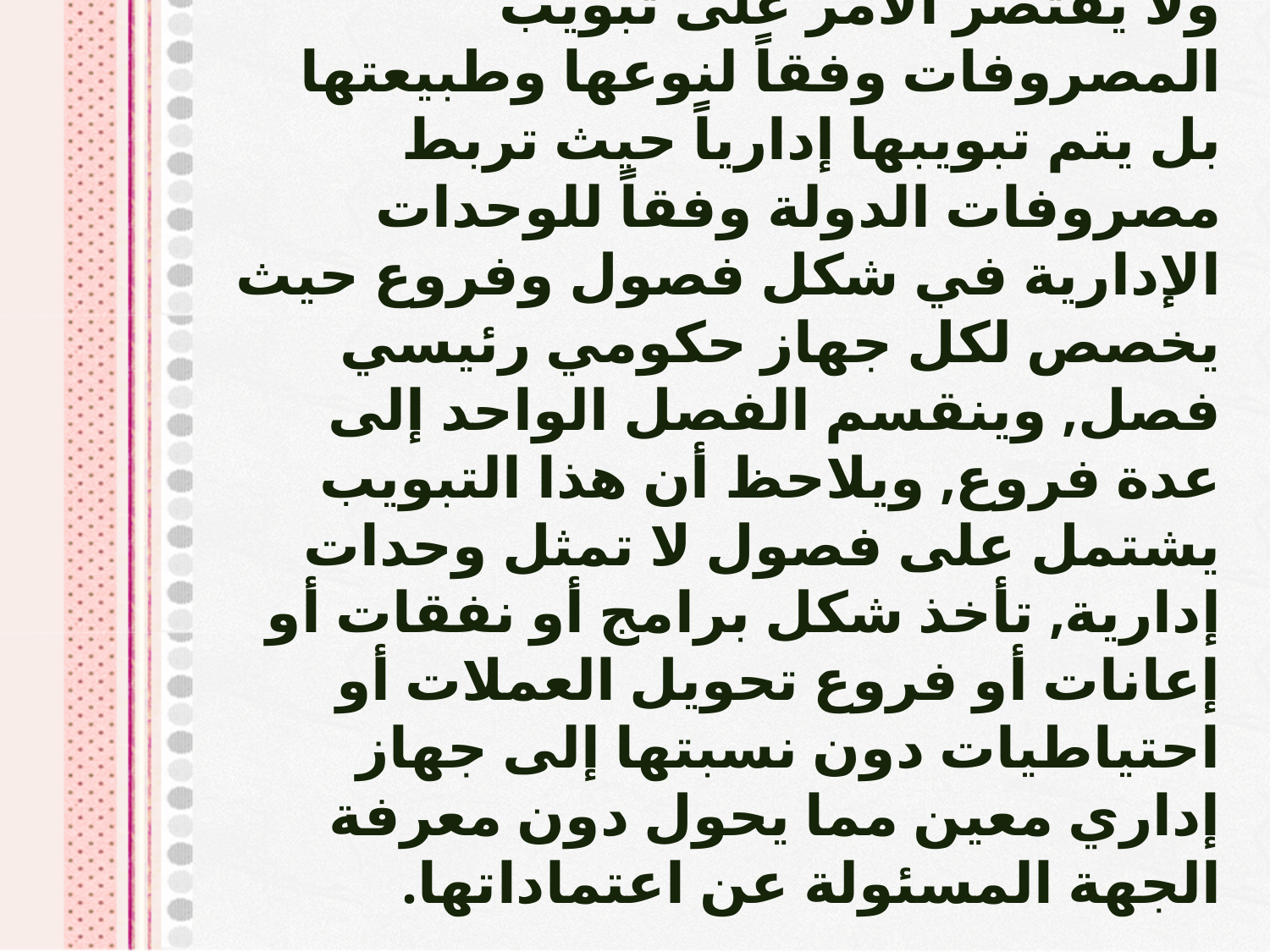

ولا يقتصر الأمر على تبويب المصروفات وفقاً لنوعها وطبيعتها بل يتم تبويبها إدارياً حيث تربط مصروفات الدولة وفقاً للوحدات الإدارية في شكل فصول وفروع حيث يخصص لكل جهاز حكومي رئيسي فصل, وينقسم الفصل الواحد إلى عدة فروع, ويلاحظ أن هذا التبويب يشتمل على فصول لا تمثل وحدات إدارية, تأخذ شكل برامج أو نفقات أو إعانات أو فروع تحويل العملات أو احتياطيات دون نسبتها إلى جهاز إداري معين مما يحول دون معرفة الجهة المسئولة عن اعتماداتها.